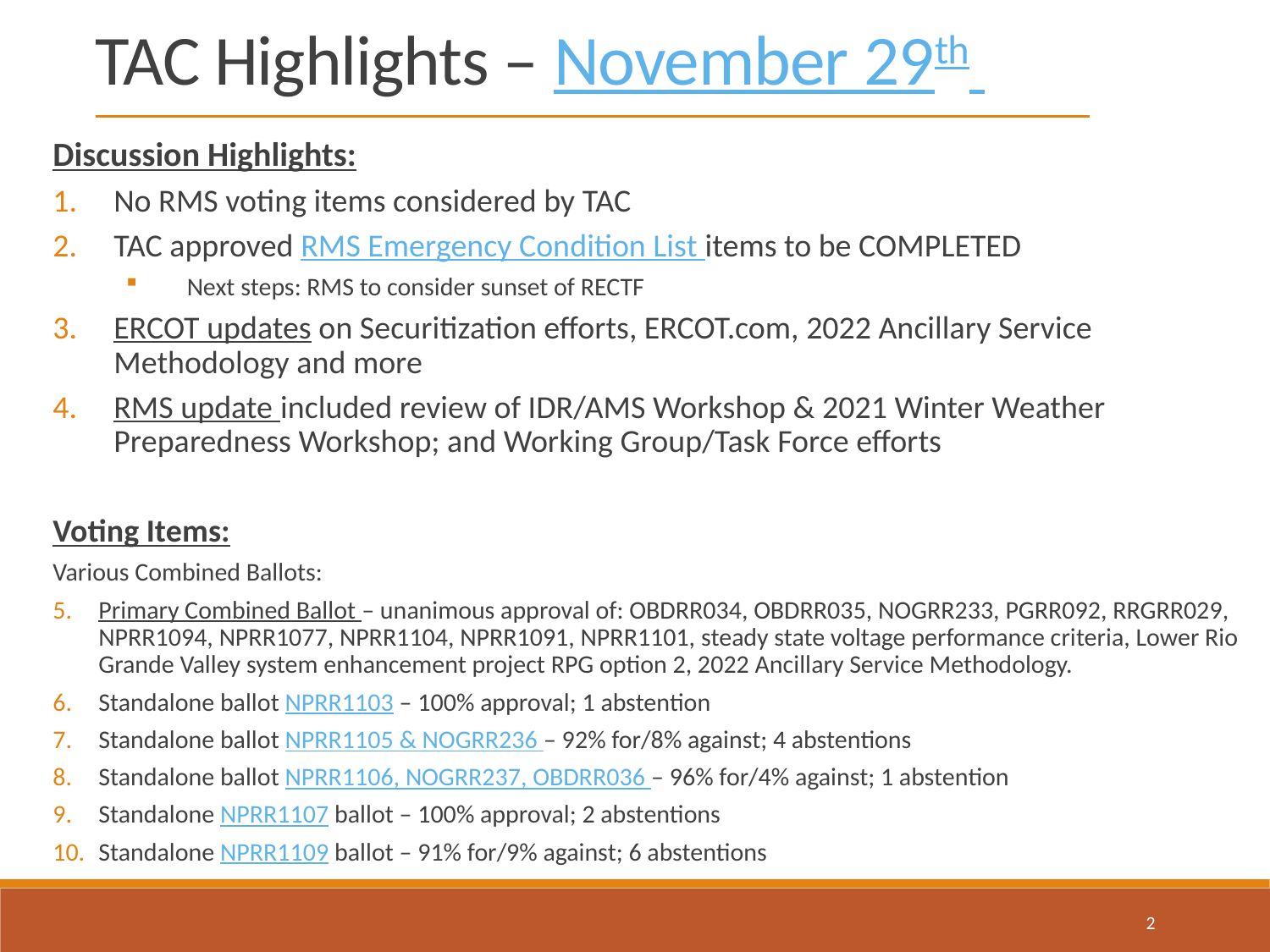

TAC Highlights – November 29th
Discussion Highlights:
No RMS voting items considered by TAC
TAC approved RMS Emergency Condition List items to be COMPLETED
Next steps: RMS to consider sunset of RECTF
ERCOT updates on Securitization efforts, ERCOT.com, 2022 Ancillary Service Methodology and more
RMS update included review of IDR/AMS Workshop & 2021 Winter Weather Preparedness Workshop; and Working Group/Task Force efforts

Voting Items:
Various Combined Ballots:
Primary Combined Ballot – unanimous approval of: OBDRR034, OBDRR035, NOGRR233, PGRR092, RRGRR029, NPRR1094, NPRR1077, NPRR1104, NPRR1091, NPRR1101, steady state voltage performance criteria, Lower Rio Grande Valley system enhancement project RPG option 2, 2022 Ancillary Service Methodology.
Standalone ballot NPRR1103 – 100% approval; 1 abstention
Standalone ballot NPRR1105 & NOGRR236 – 92% for/8% against; 4 abstentions
Standalone ballot NPRR1106, NOGRR237, OBDRR036 – 96% for/4% against; 1 abstention
Standalone NPRR1107 ballot – 100% approval; 2 abstentions
Standalone NPRR1109 ballot – 91% for/9% against; 6 abstentions

2